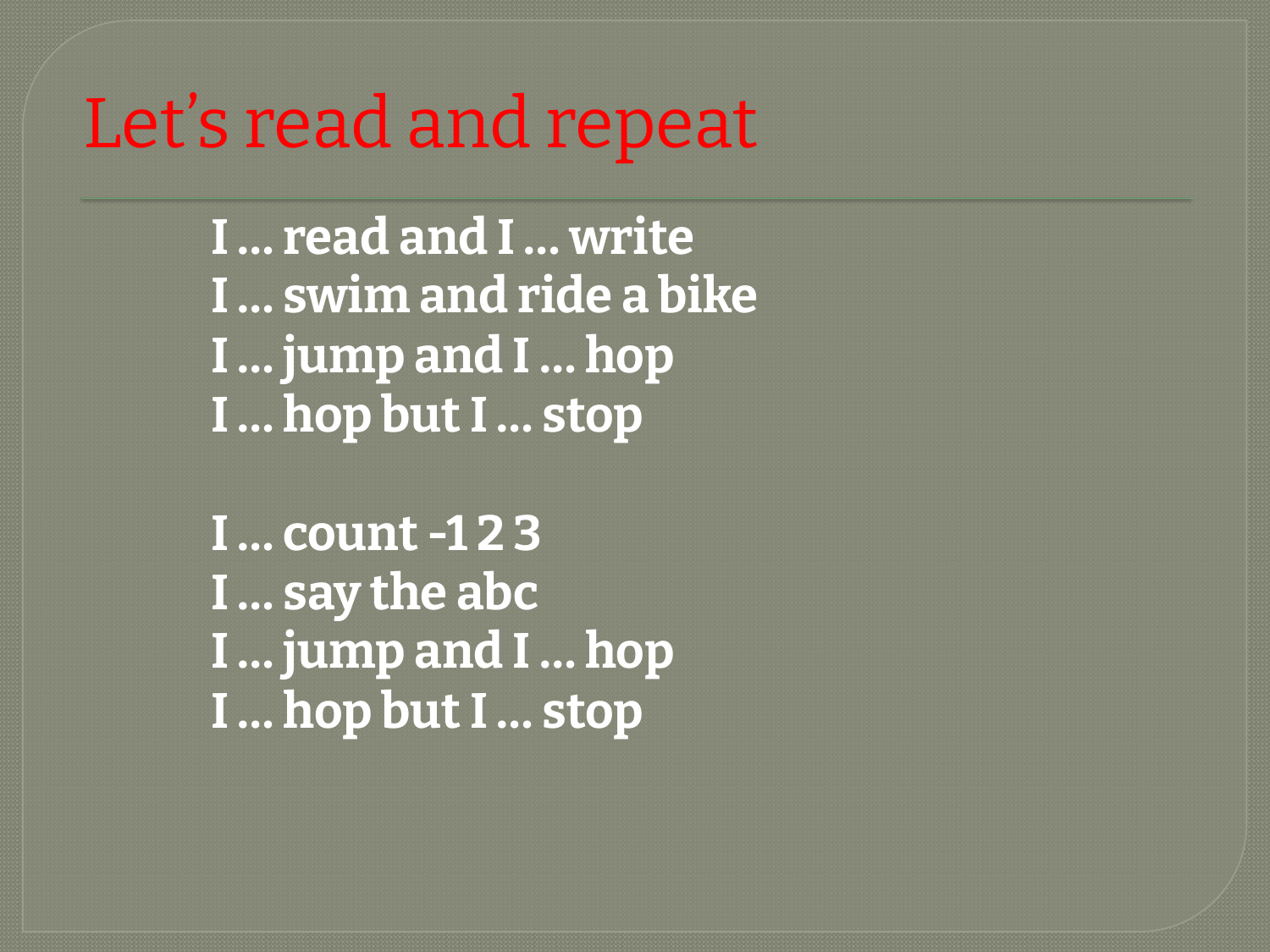

# Let’s read and repeat
I … read and I … write
I … swim and ride a bike
I … jump and I … hop
I … hop but I … stop
I … count -1 2 3
I … say the abc
I … jump and I … hop
I … hop but I … stop